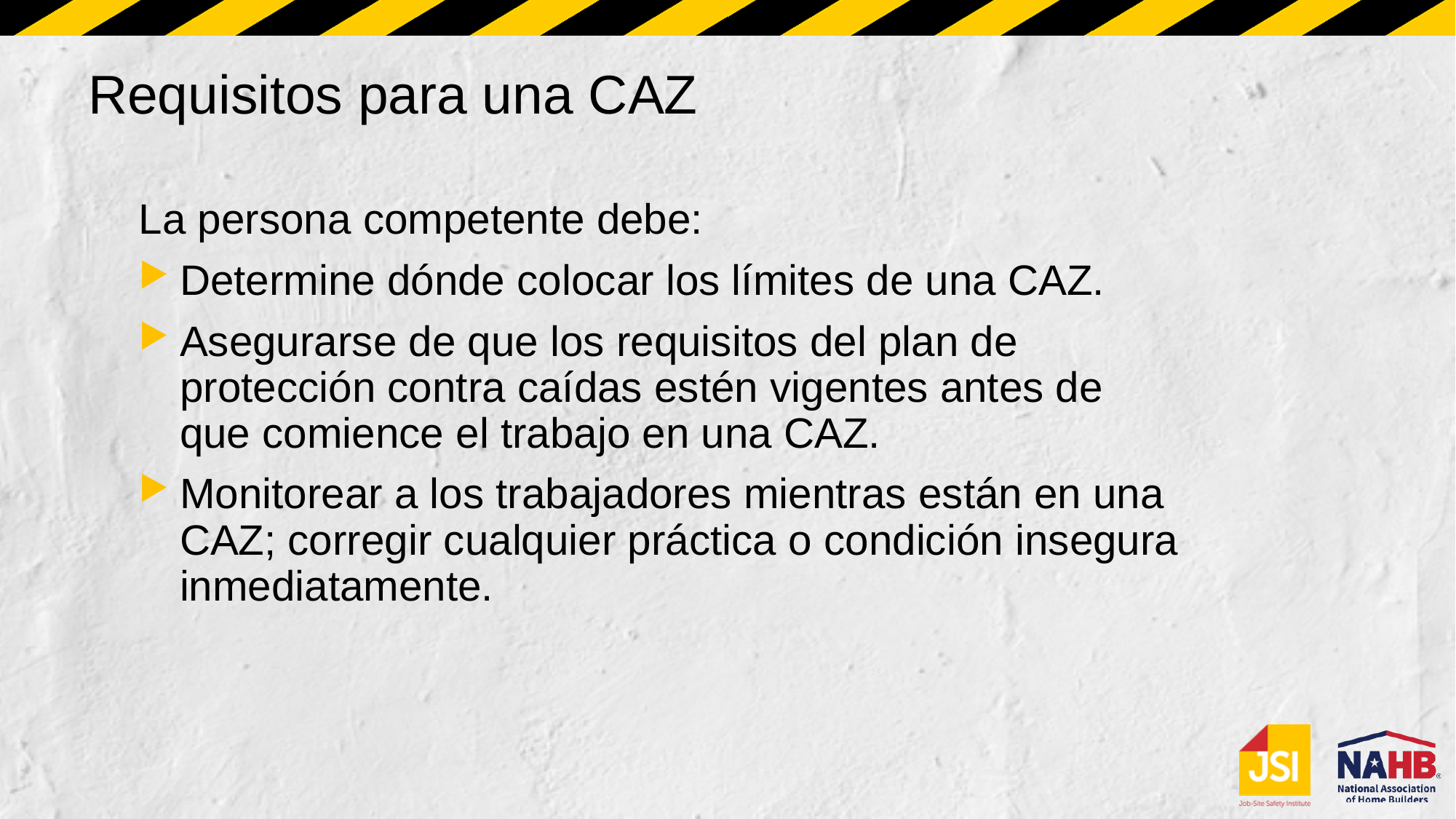

# Requisitos para una CAZ
La persona competente debe:
Determine dónde colocar los límites de una CAZ.
Asegurarse de que los requisitos del plan de protección contra caídas estén vigentes antes de que comience el trabajo en una CAZ.
Monitorear a los trabajadores mientras están en una CAZ; corregir cualquier práctica o condición insegura inmediatamente.